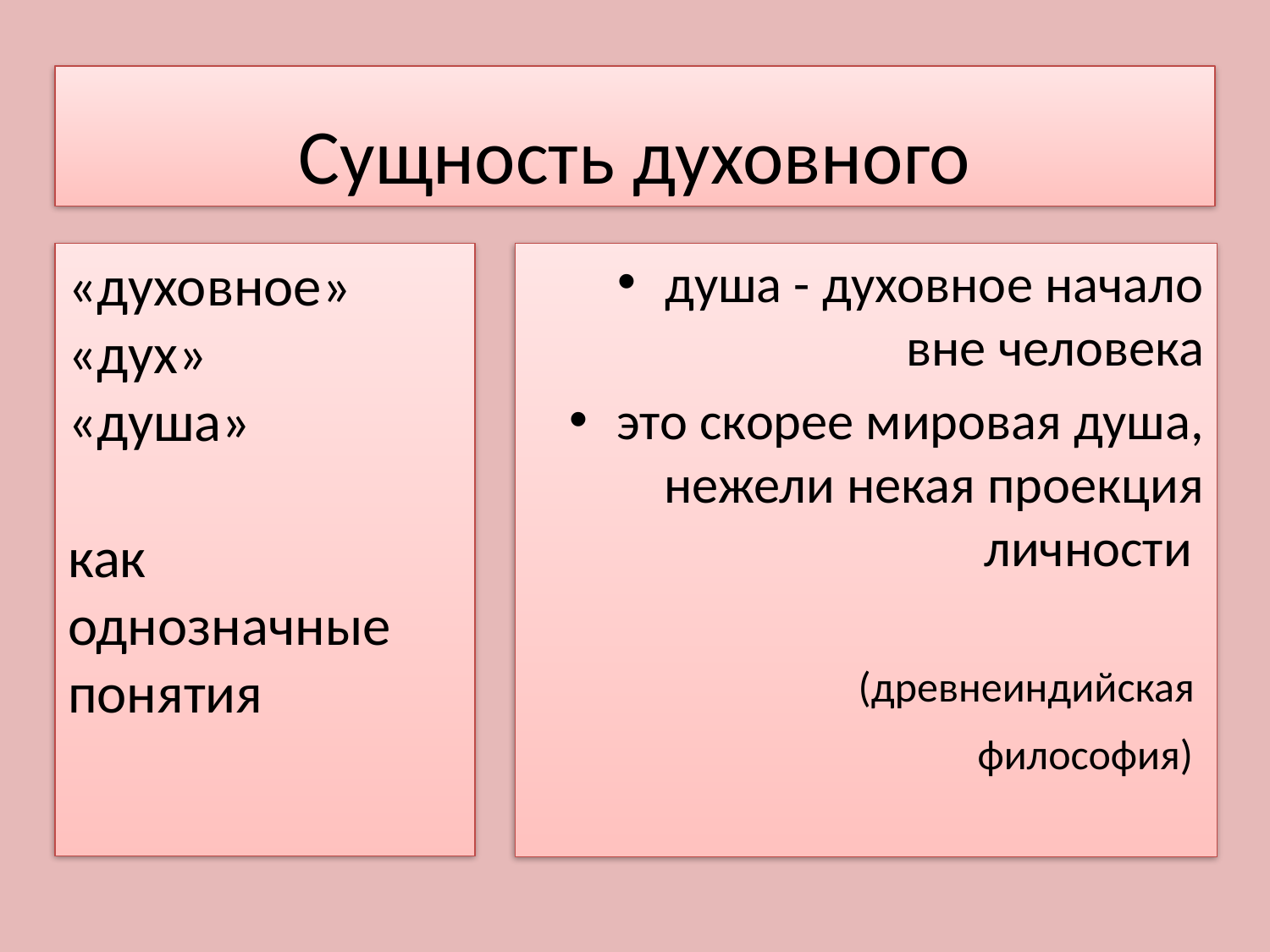

# Сущность духовного
«духовное» «дух»
«душа»

как однозначные понятия

душа - духовное начало вне человека
это скорее мировая душа, нежели некая проекция личности

(древнеиндийская
философия)